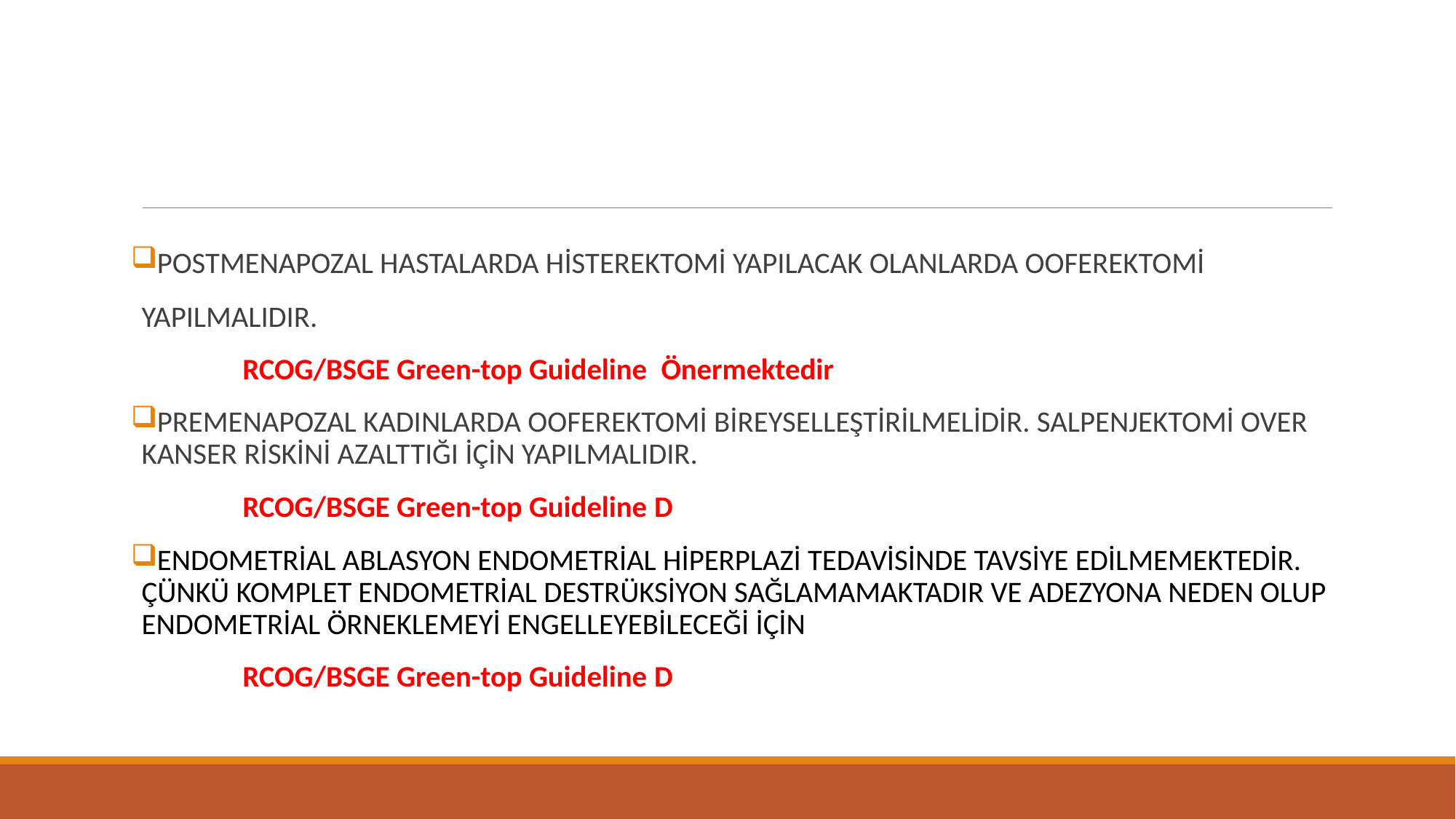

#
POSTMENAPOZAL HASTALARDA HİSTEREKTOMİ YAPILACAK OLANLARDA OOFEREKTOMİ YAPILMALIDIR.
               RCOG/BSGE Green-top Guideline  Önermektedir
PREMENAPOZAL KADINLARDA OOFEREKTOMİ BİREYSELLEŞTİRİLMELİDİR. SALPENJEKTOMİ OVER KANSER RİSKİNİ AZALTTIĞI İÇİN YAPILMALIDIR.
               RCOG/BSGE Green-top Guideline D
ENDOMETRİAL ABLASYON ENDOMETRİAL HİPERPLAZİ TEDAVİSİNDE TAVSİYE EDİLMEMEKTEDİR. ÇÜNKÜ KOMPLET ENDOMETRİAL DESTRÜKSİYON SAĞLAMAMAKTADIR VE ADEZYONA NEDEN OLUP ENDOMETRİAL ÖRNEKLEMEYİ ENGELLEYEBİLECEĞİ İÇİN
               RCOG/BSGE Green-top Guideline D